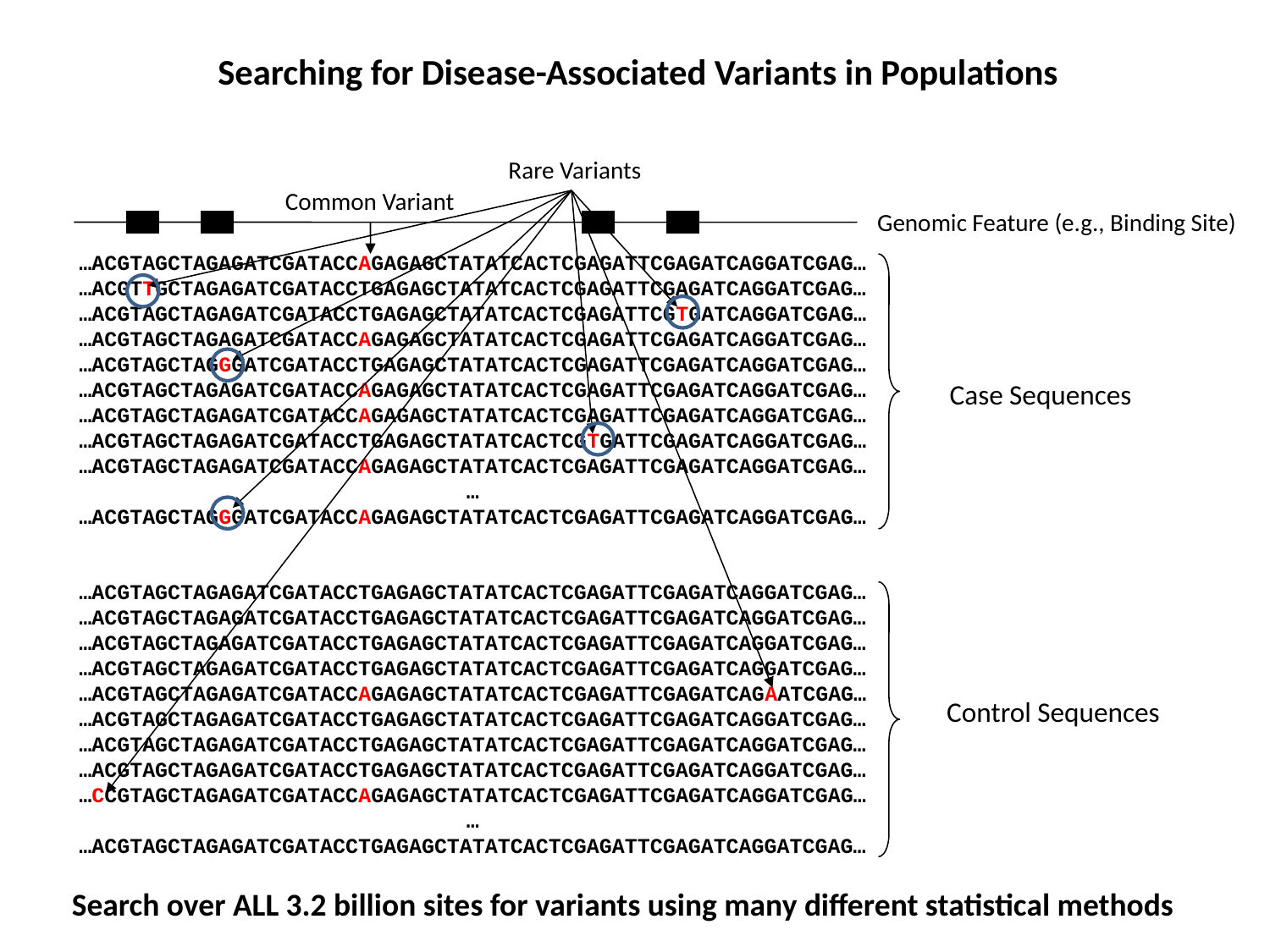

# Searching for Disease-Associated Variants in Populations
Rare Variants
Common Variant

 Genomic Feature (e.g., Binding Site)

…ACGTAGCTAGAGATCGATACCAGAGAGCTATATCACTCGAGATTCGAGATCAGGATCGAG…
…ACGTTGCTAGAGATCGATACCTGAGAGCTATATCACTCGAGATTCGAGATCAGGATCGAG…
…ACGTAGCTAGAGATCGATACCTGAGAGCTATATCACTCGAGATTCGTGATCAGGATCGAG…
…ACGTAGCTAGAGATCGATACCAGAGAGCTATATCACTCGAGATTCGAGATCAGGATCGAG…
…ACGTAGCTAGGGATCGATACCTGAGAGCTATATCACTCGAGATTCGAGATCAGGATCGAG…
…ACGTAGCTAGAGATCGATACCAGAGAGCTATATCACTCGAGATTCGAGATCAGGATCGAG…
…ACGTAGCTAGAGATCGATACCAGAGAGCTATATCACTCGAGATTCGAGATCAGGATCGAG…
…ACGTAGCTAGAGATCGATACCTGAGAGCTATATCACTCGTGATTCGAGATCAGGATCGAG…
…ACGTAGCTAGAGATCGATACCAGAGAGCTATATCACTCGAGATTCGAGATCAGGATCGAG…
…
…ACGTAGCTAGGGATCGATACCAGAGAGCTATATCACTCGAGATTCGAGATCAGGATCGAG…

…ACGTAGCTAGAGATCGATACCTGAGAGCTATATCACTCGAGATTCGAGATCAGGATCGAG…
…ACGTAGCTAGAGATCGATACCTGAGAGCTATATCACTCGAGATTCGAGATCAGGATCGAG…
…ACGTAGCTAGAGATCGATACCTGAGAGCTATATCACTCGAGATTCGAGATCAGGATCGAG…
…ACGTAGCTAGAGATCGATACCTGAGAGCTATATCACTCGAGATTCGAGATCAGGATCGAG…
…ACGTAGCTAGAGATCGATACCAGAGAGCTATATCACTCGAGATTCGAGATCAGAATCGAG…
…ACGTAGCTAGAGATCGATACCTGAGAGCTATATCACTCGAGATTCGAGATCAGGATCGAG…
…ACGTAGCTAGAGATCGATACCTGAGAGCTATATCACTCGAGATTCGAGATCAGGATCGAG…
…ACGTAGCTAGAGATCGATACCTGAGAGCTATATCACTCGAGATTCGAGATCAGGATCGAG…
…CCGTAGCTAGAGATCGATACCAGAGAGCTATATCACTCGAGATTCGAGATCAGGATCGAG…
…
…ACGTAGCTAGAGATCGATACCTGAGAGCTATATCACTCGAGATTCGAGATCAGGATCGAG…

Case Sequences

Control Sequences
Search over ALL 3.2 billion sites for variants using many different statistical methods